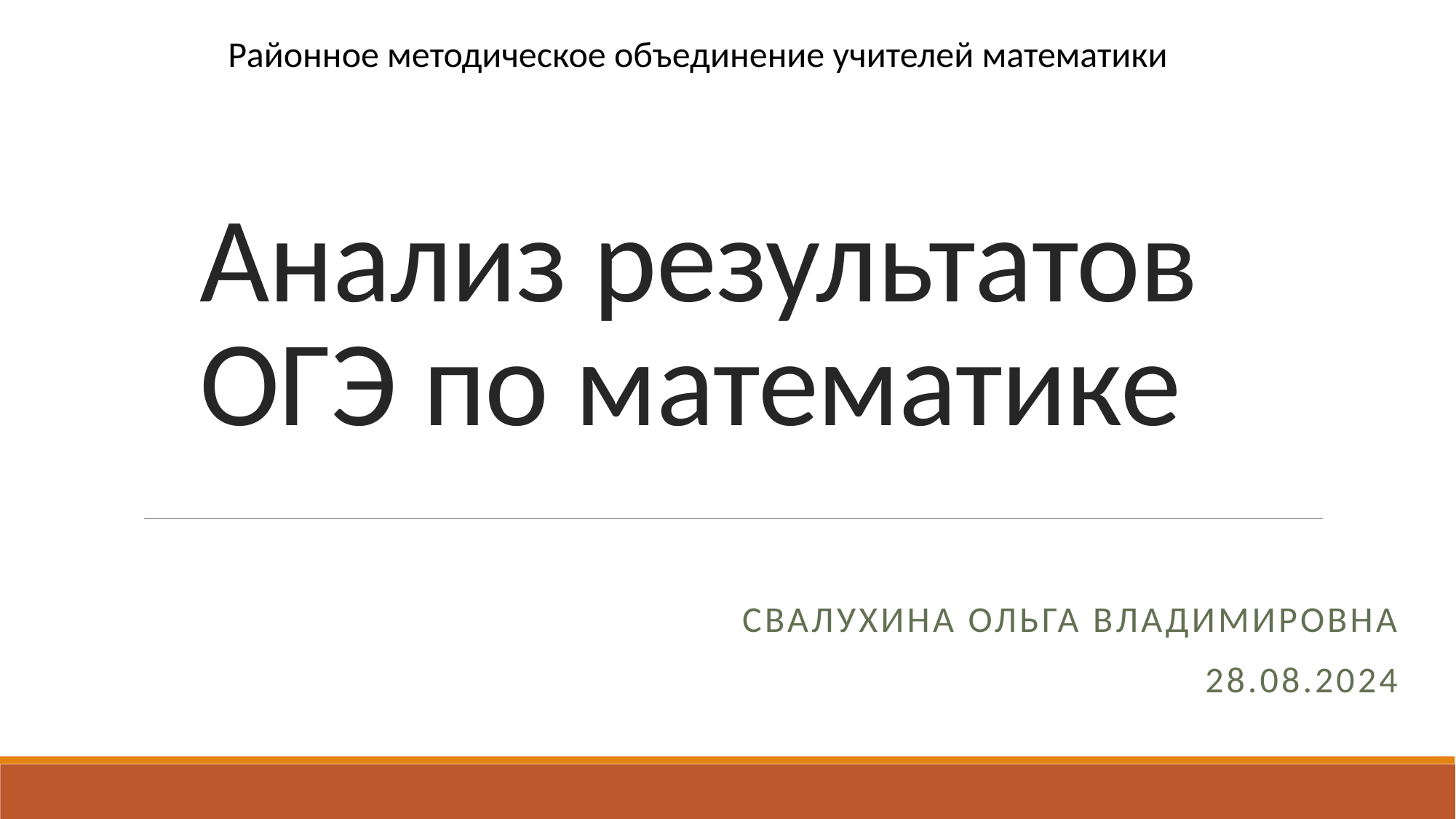

Районное методическое объединение учителей математики
# Анализ результатов ОГЭ по математике
Свалухина Ольга Владимировна
28.08.2024